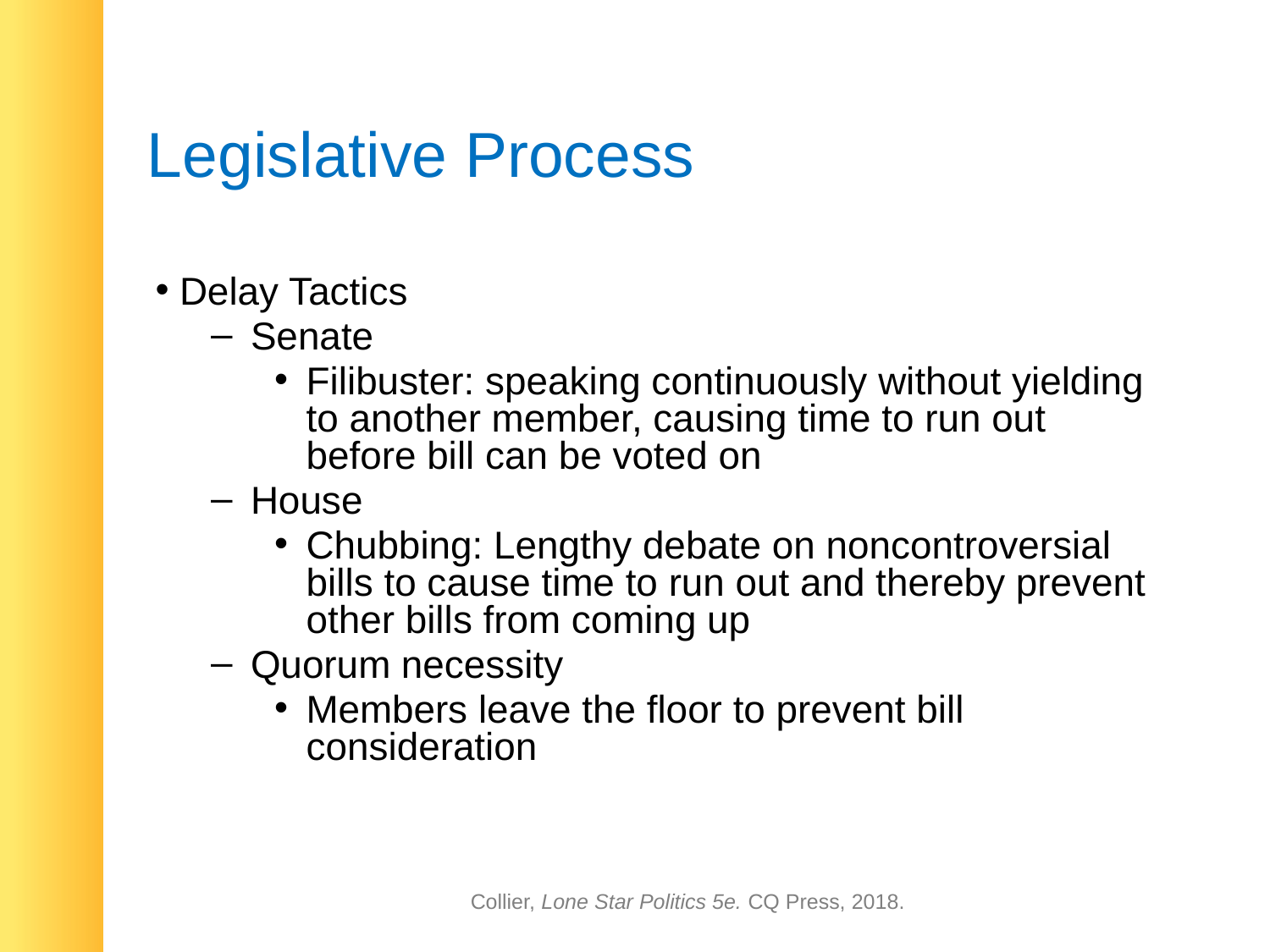

# Legislative Process
 Delay Tactics
Senate
Filibuster: speaking continuously without yielding to another member, causing time to run out before bill can be voted on
House
Chubbing: Lengthy debate on noncontroversial bills to cause time to run out and thereby prevent other bills from coming up
Quorum necessity
Members leave the floor to prevent bill consideration
Collier, Lone Star Politics 5e. CQ Press, 2018.